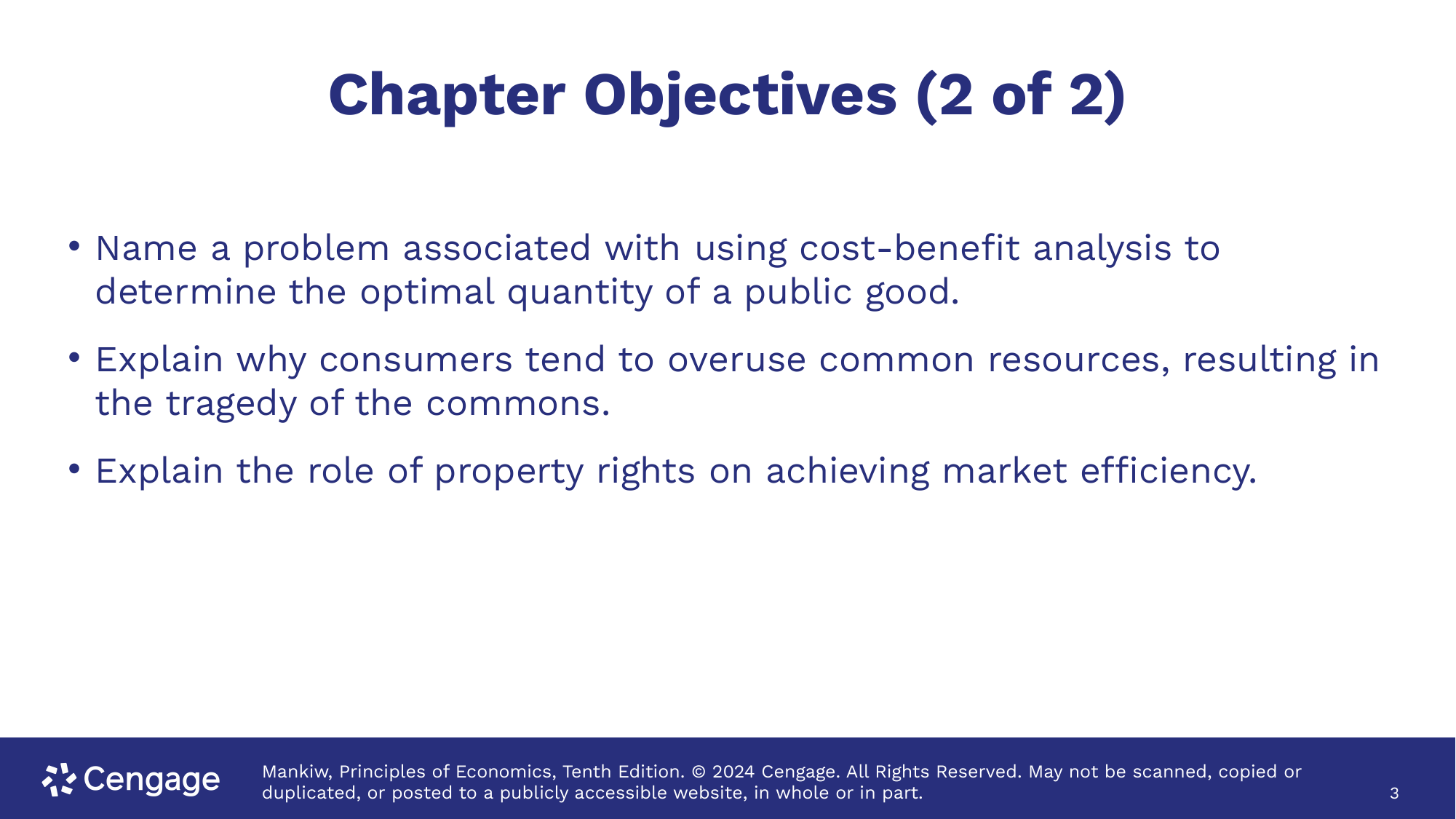

# Chapter Objectives (2 of 2)
Name a problem associated with using cost-benefit analysis to determine the optimal quantity of a public good.
Explain why consumers tend to overuse common resources, resulting in the tragedy of the commons.
Explain the role of property rights on achieving market efficiency.